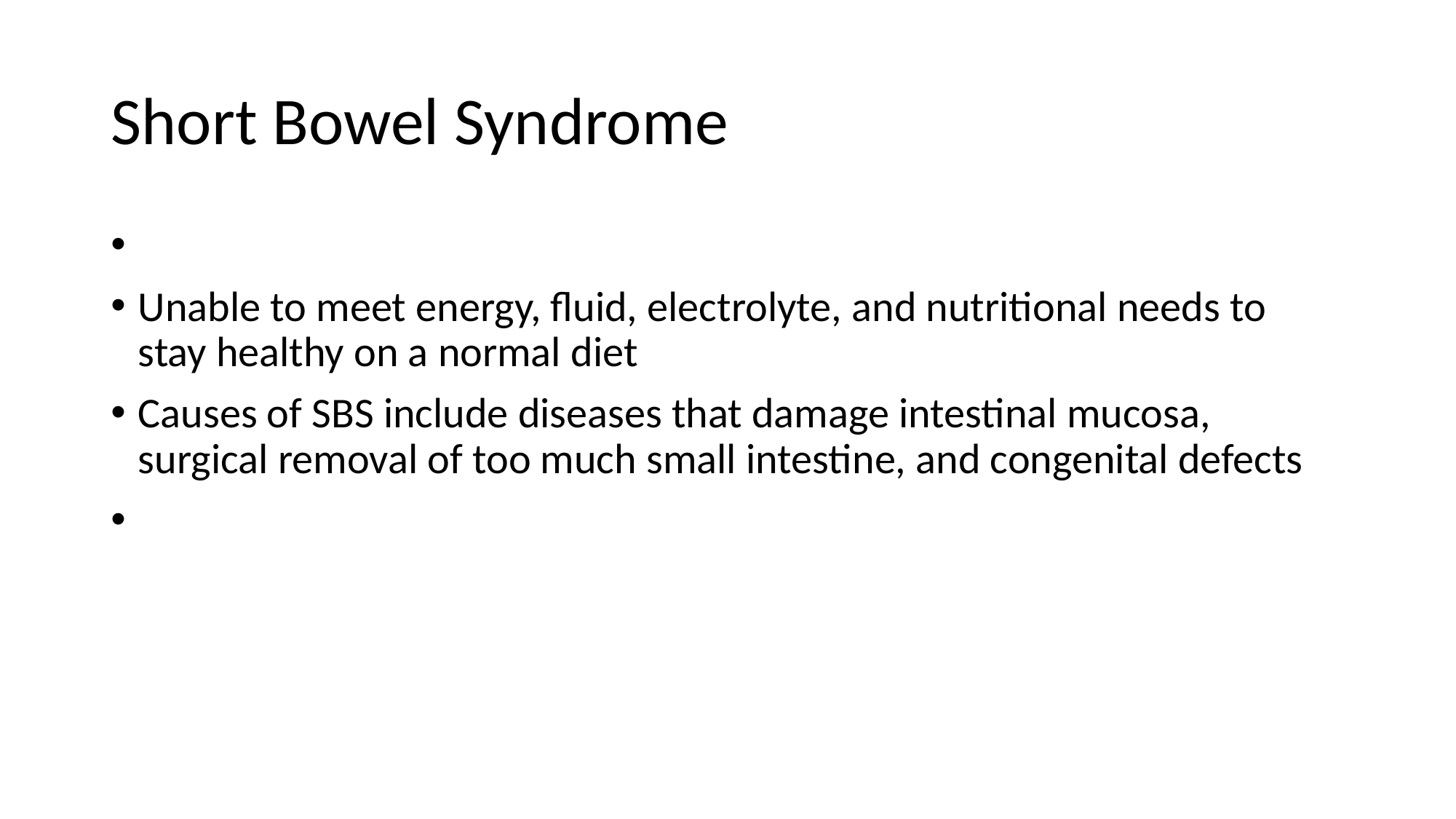

# Short Bowel Syndrome

Unable to meet energy, fluid, electrolyte, and nutritional needs to stay healthy on a normal diet
Causes of SBS include diseases that damage intestinal mucosa, surgical removal of too much small intestine, and congenital defects